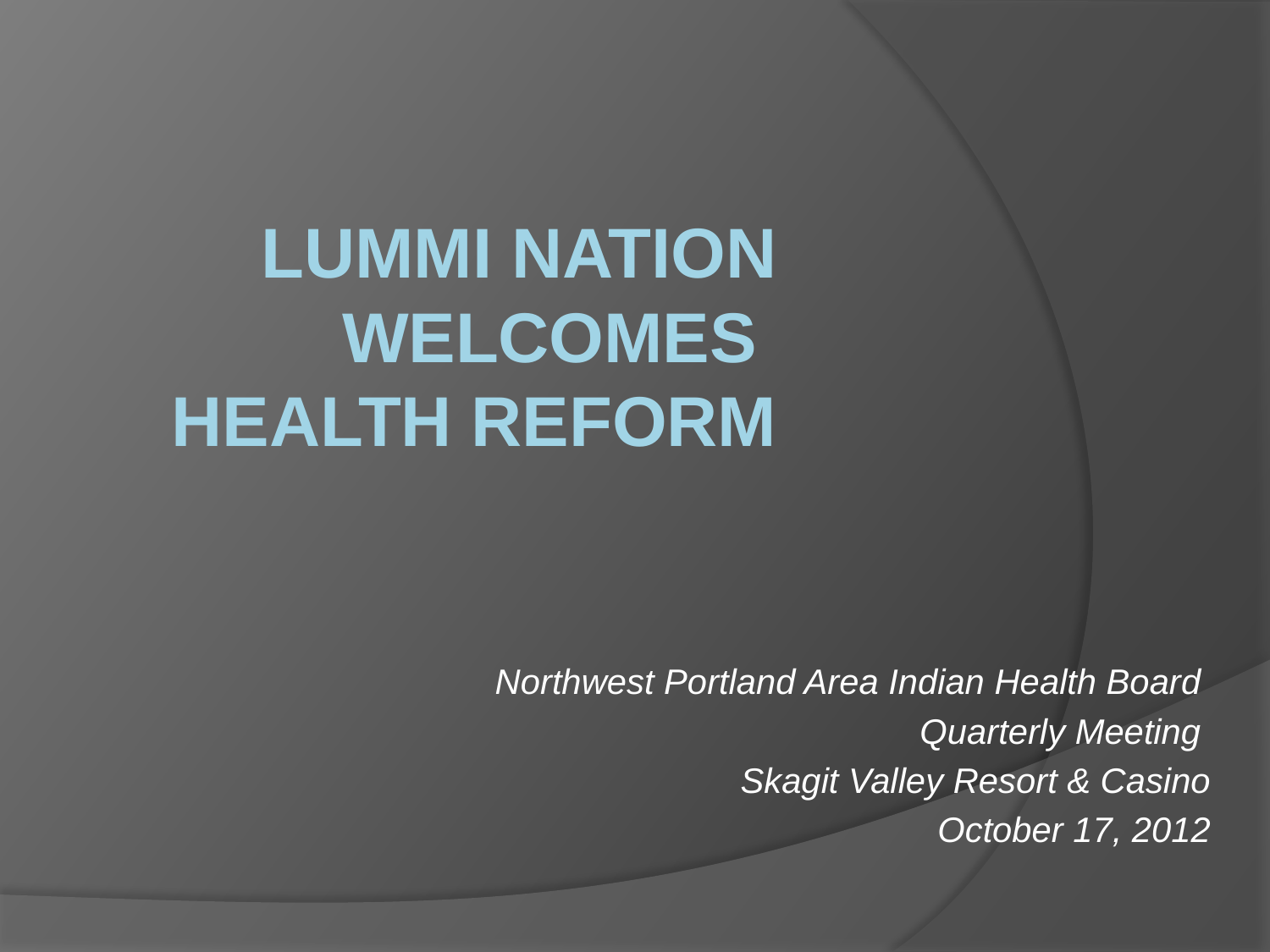

# Lummi Nation Welcomes Health Reform
Northwest Portland Area Indian Health Board
Quarterly Meeting
Skagit Valley Resort & Casino
October 17, 2012